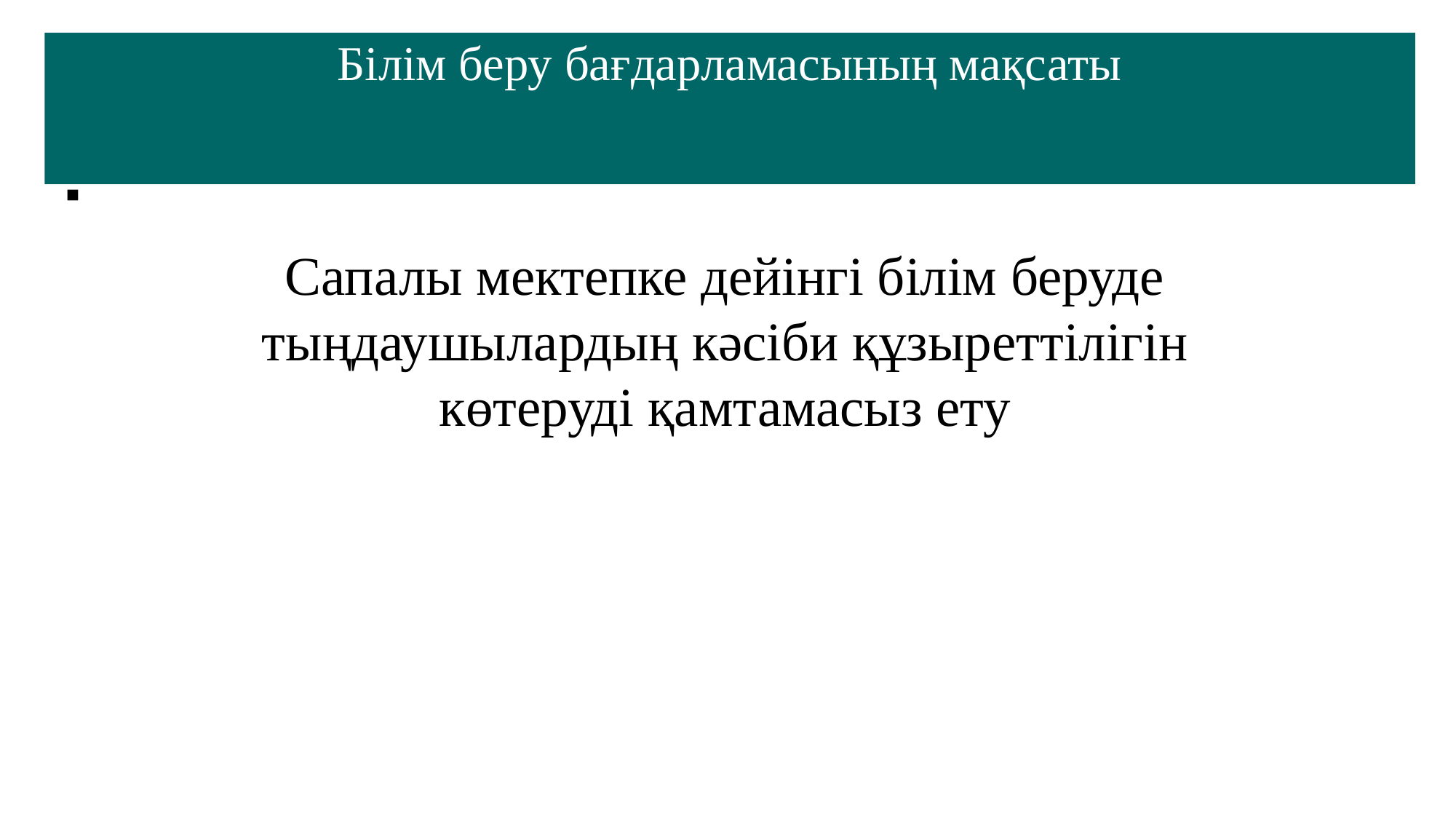

#
Білім беру бағдарламасының мақсаты

Сапалы мектепке дейінгі білім беруде тыңдаушылардың кәсіби құзыреттілігін көтеруді қамтамасыз ету